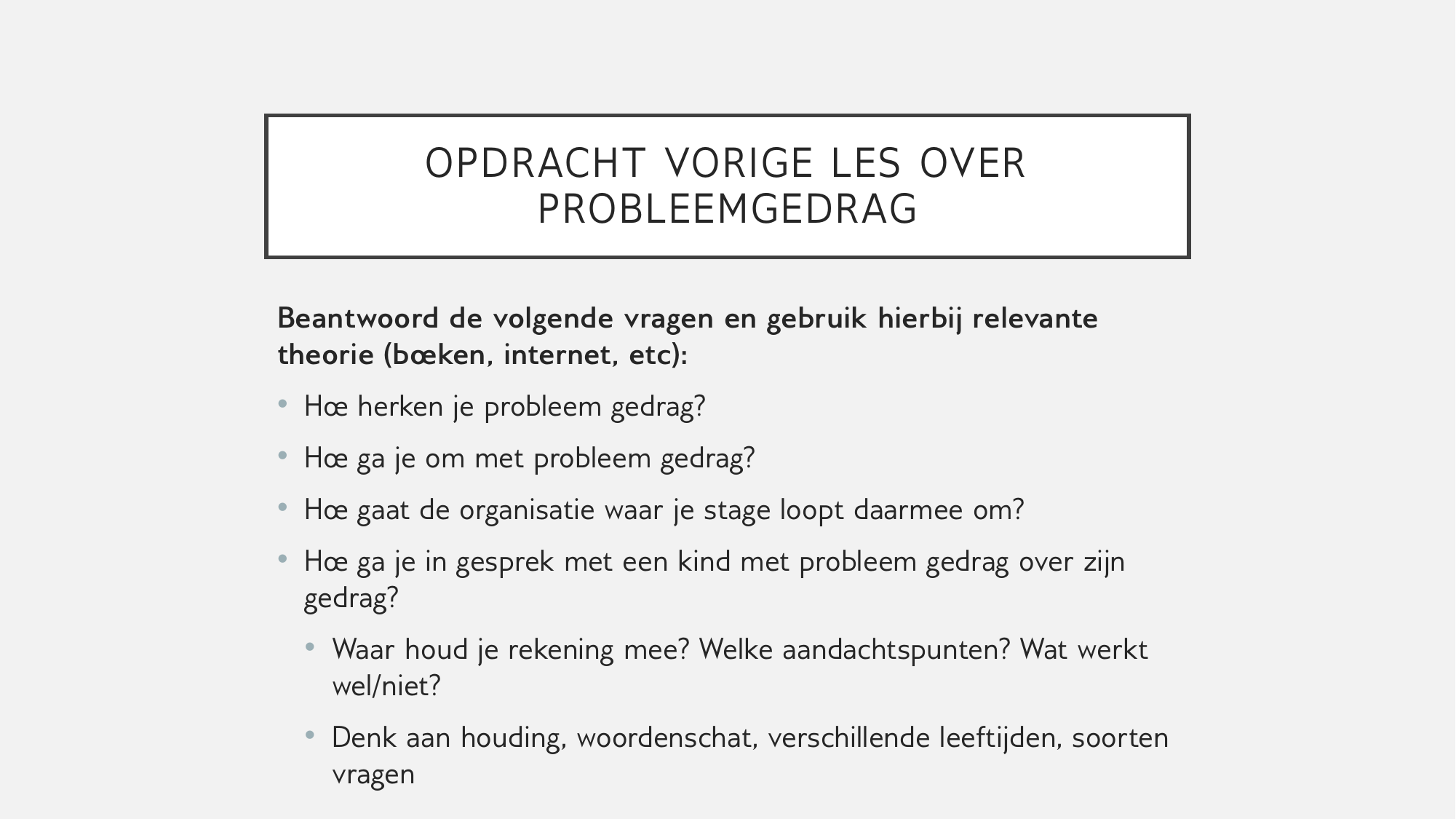

# Opdracht vorige les over probleemgedrag
Beantwoord de volgende vragen en gebruik hierbij relevante theorie (boeken, internet, etc):
Hoe herken je probleem gedrag?
Hoe ga je om met probleem gedrag?
Hoe gaat de organisatie waar je stage loopt daarmee om?
Hoe ga je in gesprek met een kind met probleem gedrag over zijn gedrag?
Waar houd je rekening mee? Welke aandachtspunten? Wat werkt wel/niet?
Denk aan houding, woordenschat, verschillende leeftijden, soorten vragen